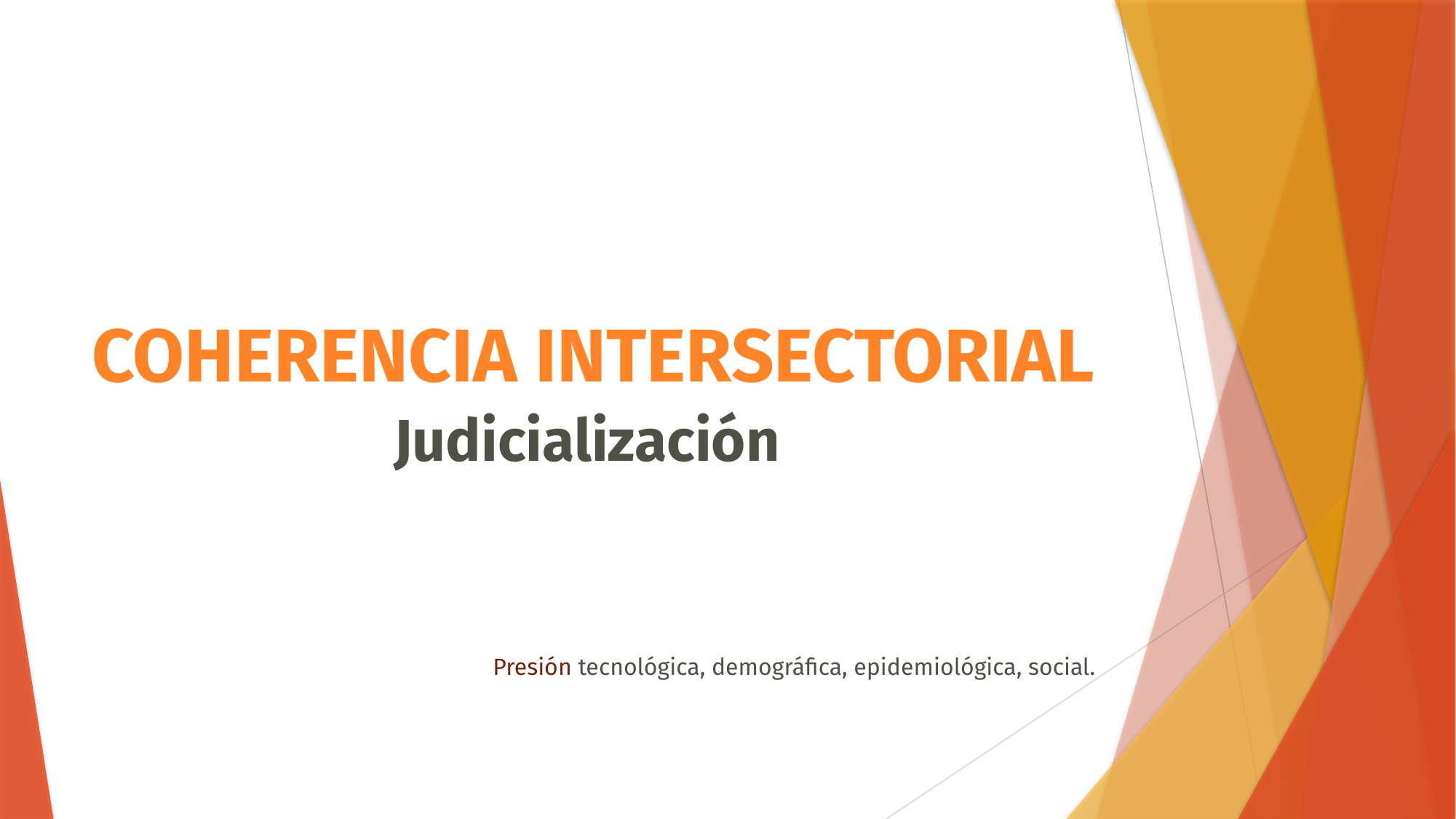

COHERENCIA INTERSECTORIAL
Judicialización

Presión tecnológica, demográfica, epidemiológica, social.